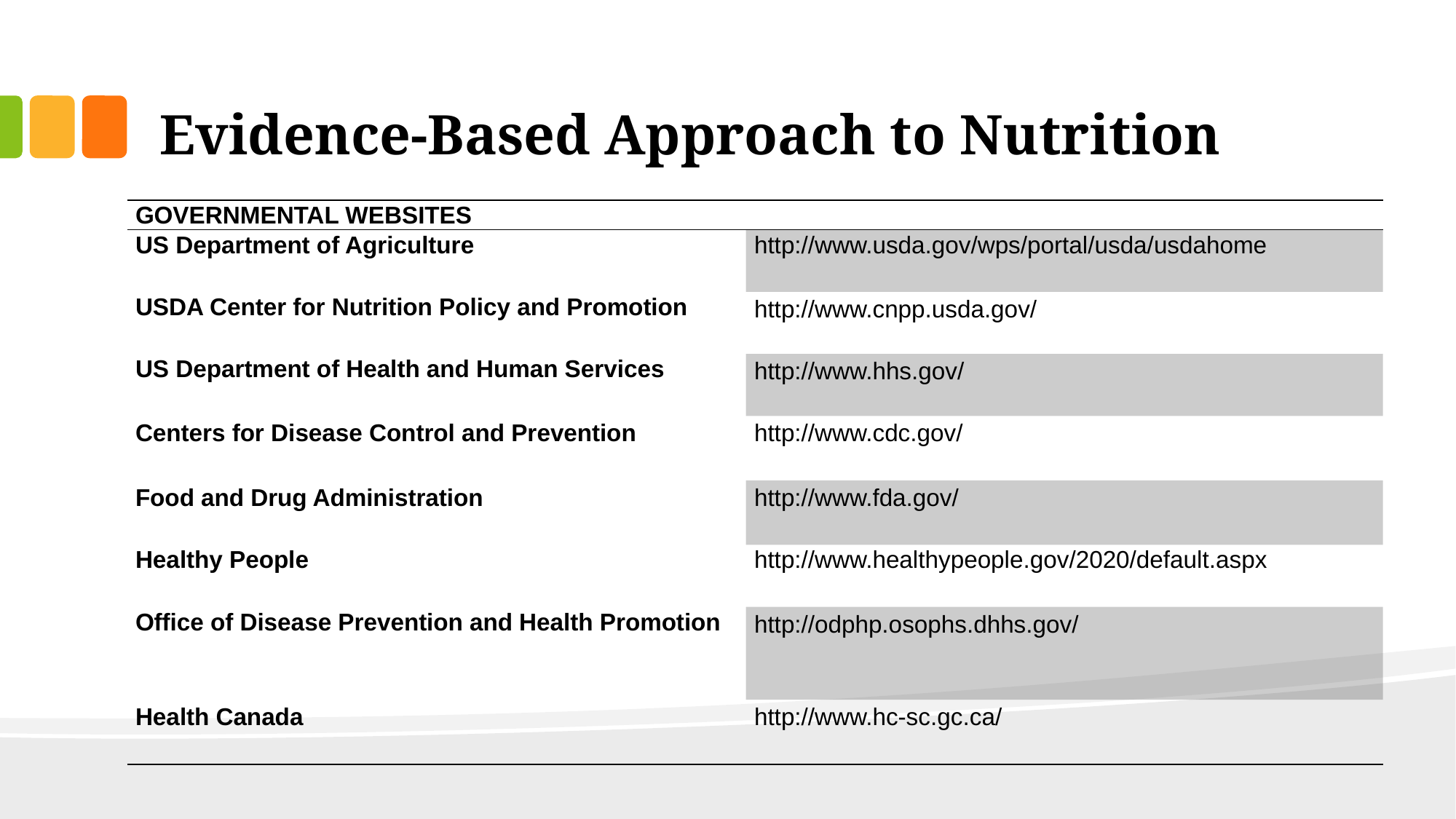

# Evidence-Based Approach to Nutrition
| GOVERNMENTAL WEBSITES |  |
| --- | --- |
| US Department of Agriculture | http://www.usda.gov/wps/portal/usda/usdahome |
| USDA Center for Nutrition Policy and Promotion | http://www.cnpp.usda.gov/ |
| US Department of Health and Human Services | http://www.hhs.gov/ |
| Centers for Disease Control and Prevention | http://www.cdc.gov/ |
| Food and Drug Administration | http://www.fda.gov/ |
| Healthy People | http://www.healthypeople.gov/2020/default.aspx |
| Office of Disease Prevention and Health Promotion | http://odphp.osophs.dhhs.gov/ |
| Health Canada | http://www.hc-sc.gc.ca/ |